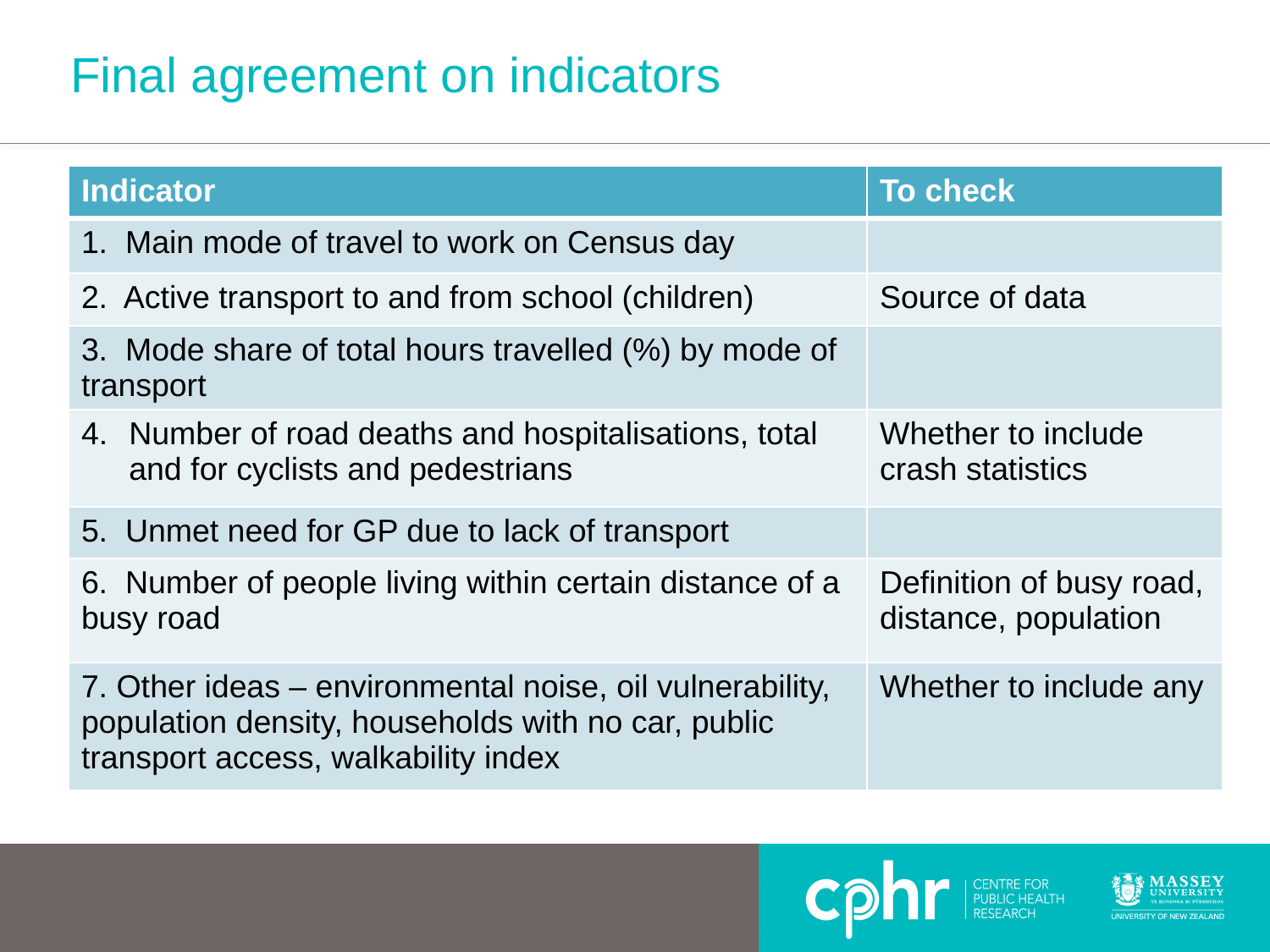

# Final agreement on indicators

| Indicator | To check |
| --- | --- |
| 1. Main mode of travel to work on Census day |  |
| 2. Active transport to and from school (children) | Source of data |
| 3. Mode share of total hours travelled (%) by mode of transport |  |
| Number of road deaths and hospitalisations, total and for cyclists and pedestrians | Whether to include crash statistics |
| 5. Unmet need for GP due to lack of transport |  |
| 6. Number of people living within certain distance of a busy road | Definition of busy road, distance, population |
| 7. Other ideas – environmental noise, oil vulnerability, population density, households with no car, public transport access, walkability index | Whether to include any |